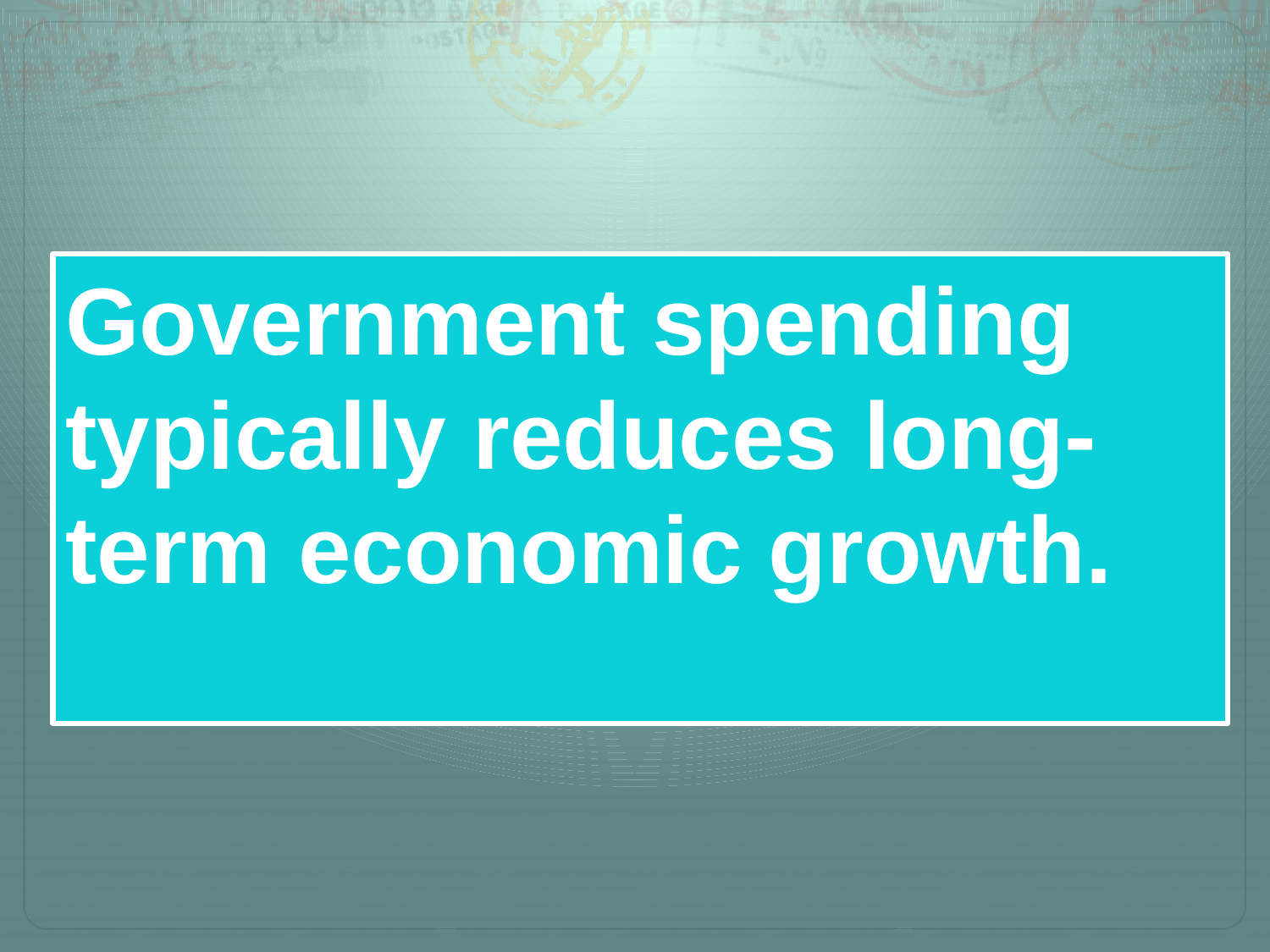

Government spending typically reduces long-term economic growth.